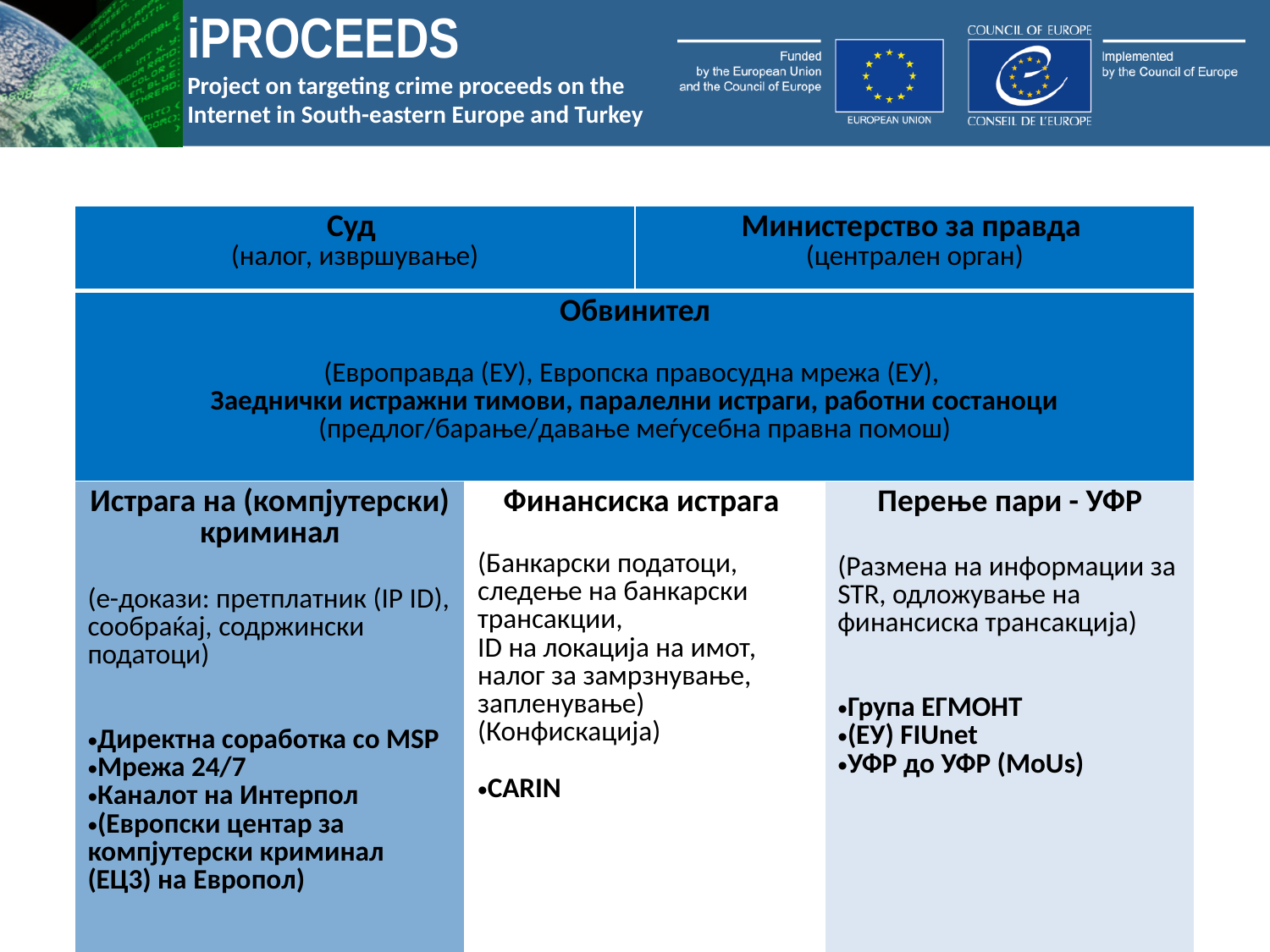

| Суд (налог, извршување) |  | Министерство за правда (централен орган) |  |
| --- | --- | --- | --- |
| Обвинител (Европравда (ЕУ), Европска правосудна мрежа (ЕУ), Заеднички истражни тимови, паралелни истраги, работни состаноци (предлог/барање/давање меѓусебна правна помош) |  |  |  |
| Истрага на (компјутерски) криминал (е-докази: претплатник (IP ID), сообраќај, содржински податоци) Директна соработка со MSP Мрежа 24/7 Каналот на Интерпол (Европски центар за компјутерски криминал (ЕЦ3) на Европол) | Финансиска истрага (Банкарски податоци, следење на банкарски трансакции, ID на локација на имот, налог за замрзнување, запленување) (Конфискација) CARIN |  | Перење пари - УФР (Размена на информации за STR, одложување на финансиска трансакција) Група ЕГМОНТ (ЕУ) FIUnet УФР до УФР (MoUs) |
#